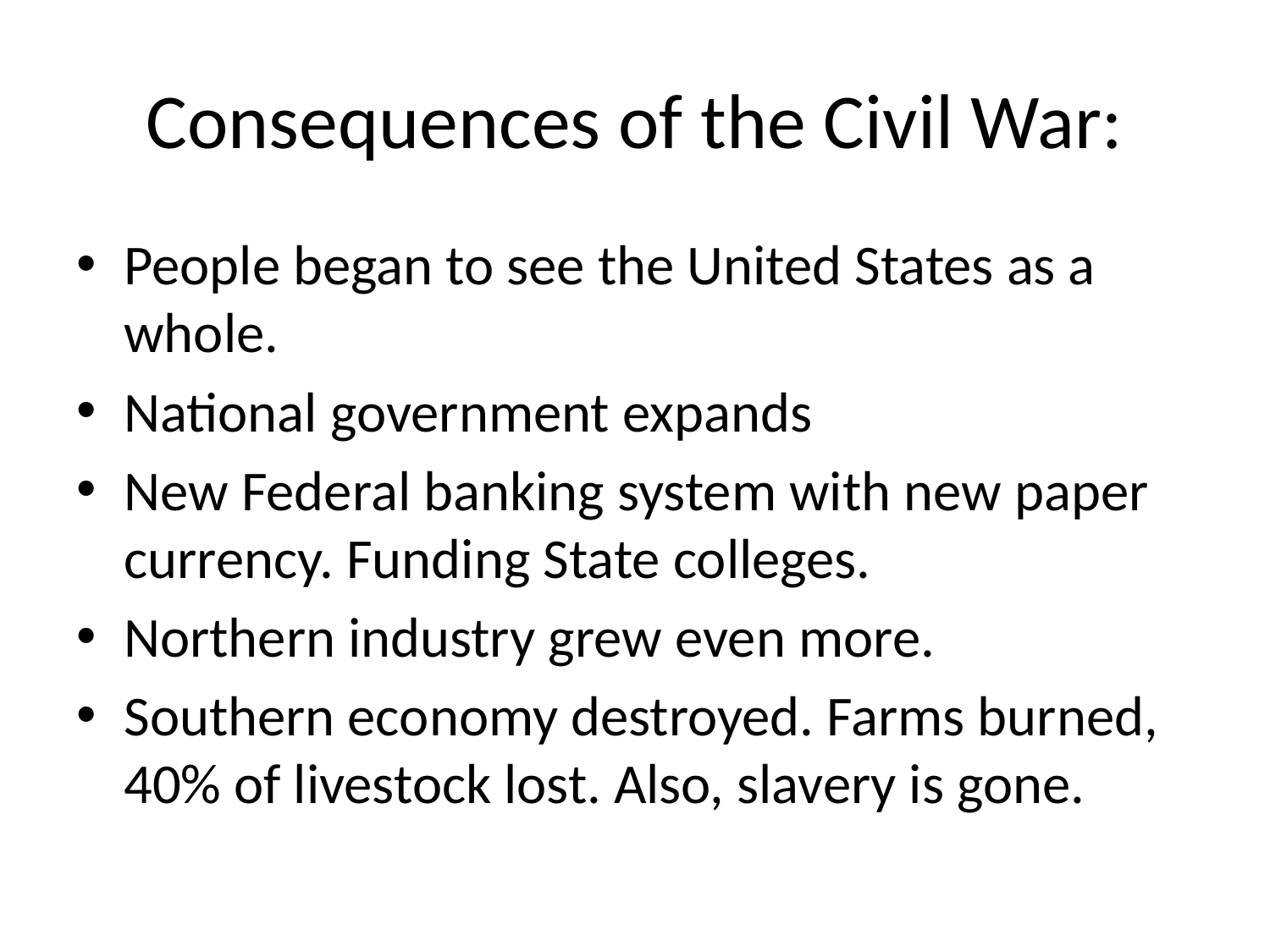

# Consequences of the Civil War:
People began to see the United States as a whole.
National government expands
New Federal banking system with new paper currency. Funding State colleges.
Northern industry grew even more.
Southern economy destroyed. Farms burned, 40% of livestock lost. Also, slavery is gone.